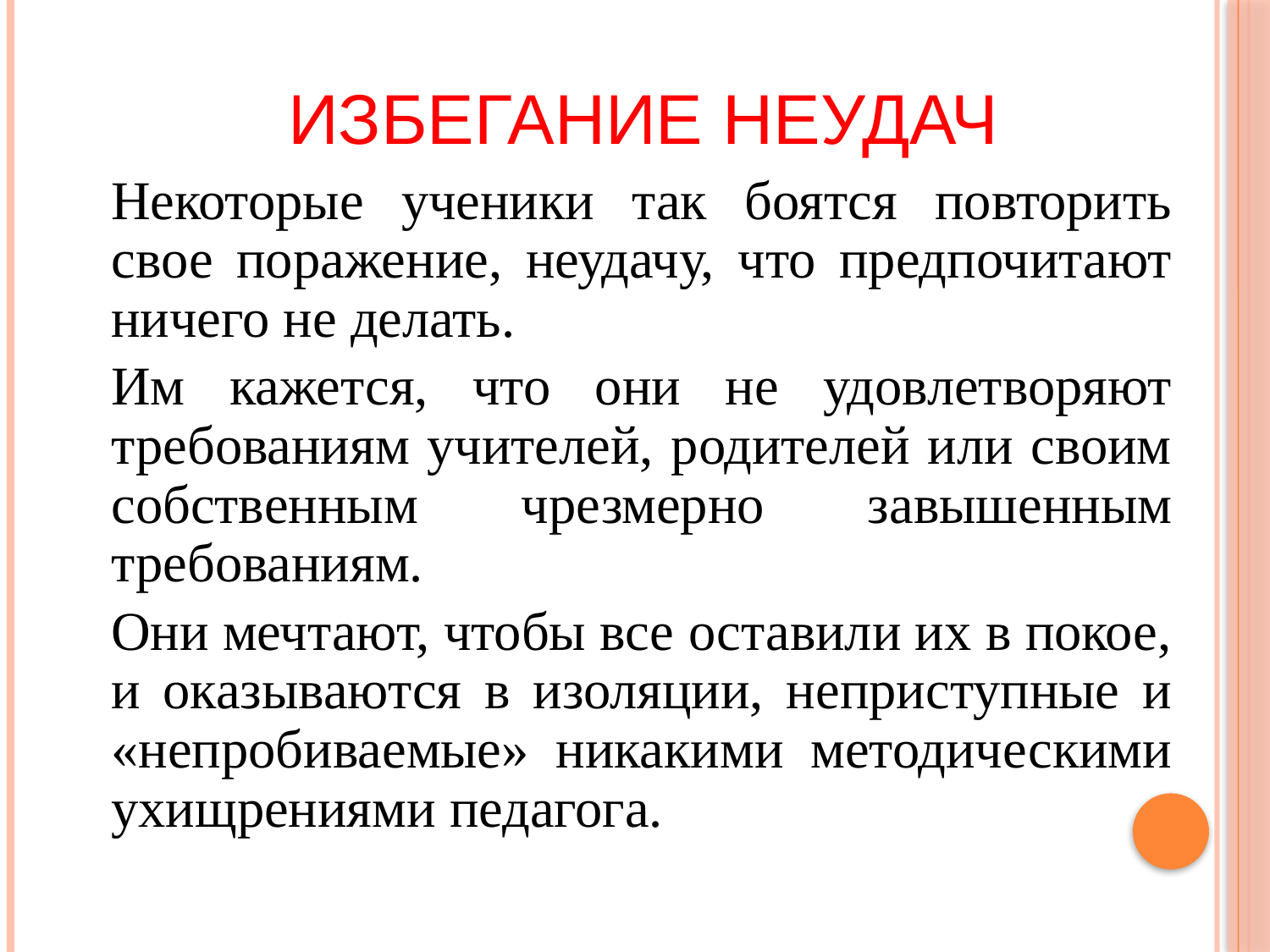

# Избегание неудач
	Некоторые ученики так боятся повторить свое поражение, неудачу, что предпочитают ничего не делать.
	Им кажется, что они не удовлетворяют требованиям учителей, родителей или своим собственным чрезмерно завышенным требованиям.
	Они мечтают, чтобы все оставили их в покое, и оказываются в изоляции, неприступные и «непробиваемые» никакими методическими ухищрениями педагога.